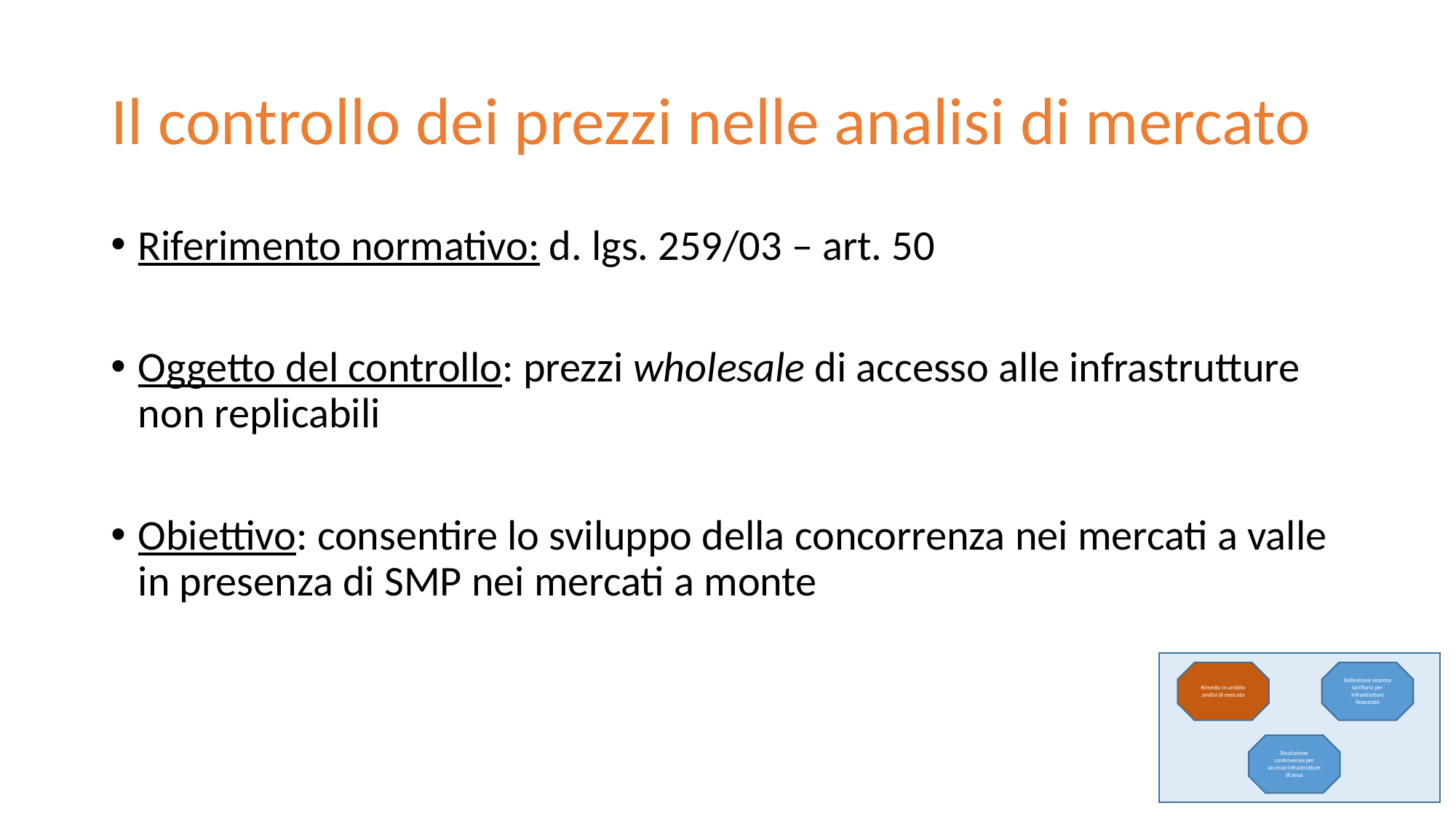

# Il controllo dei prezzi nelle analisi di mercato
Riferimento normativo: d. lgs. 259/03 – art. 50

Oggetto del controllo: prezzi wholesale di accesso alle infrastrutture non replicabili

Obiettivo: consentire lo sviluppo della concorrenza nei mercati a valle in presenza di SMP nei mercati a monte

Rimedio in ambito analisi di mercato
Definizione sistema tariffario per infrastrutture finanziate
Risoluzione controversie per accesso infrastrutture di posa